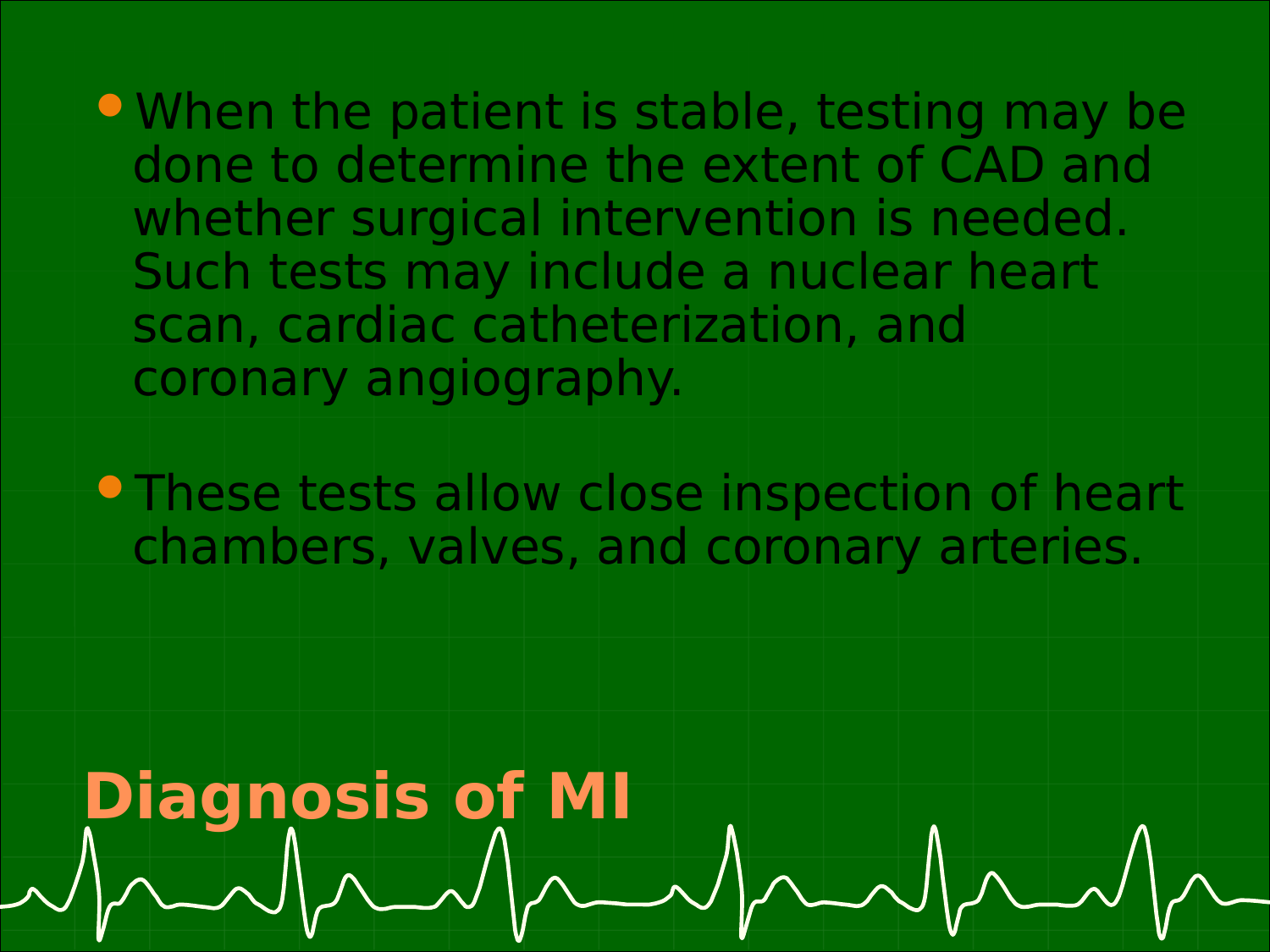

When the patient is stable, testing may be done to determine the extent of CAD and whether surgical intervention is needed.  Such tests may include a nuclear heart scan, cardiac catheterization, and coronary angiography.

These tests allow close inspection of heart chambers, valves, and coronary arteries.

# Diagnosis of MI